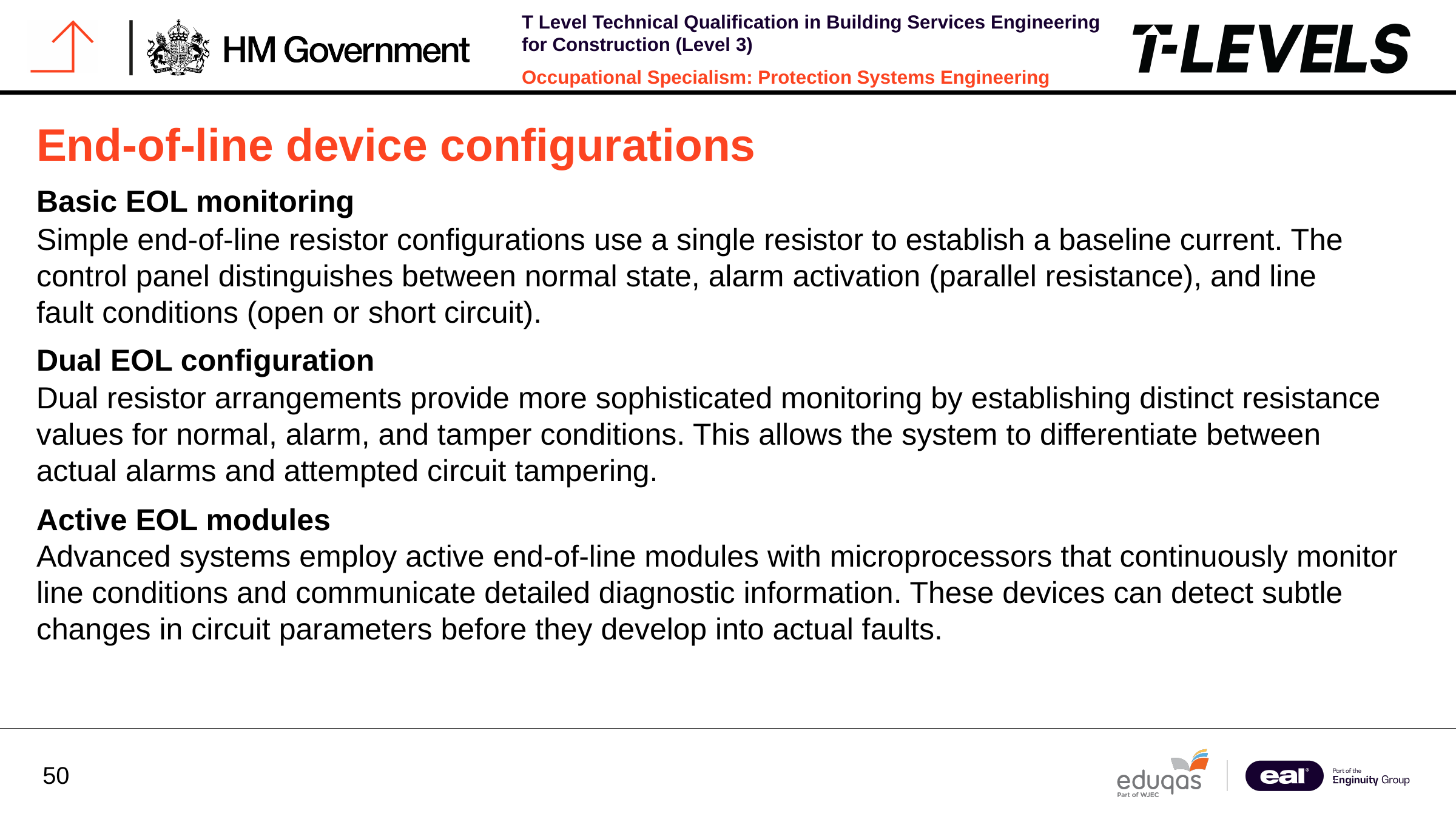

End-of-line device configurations
Basic EOL monitoring
Simple end-of-line resistor configurations use a single resistor to establish a baseline current. The control panel distinguishes between normal state, alarm activation (parallel resistance), and line fault conditions (open or short circuit).
Dual EOL configuration
Dual resistor arrangements provide more sophisticated monitoring by establishing distinct resistance values for normal, alarm, and tamper conditions. This allows the system to differentiate between actual alarms and attempted circuit tampering.
Active EOL modules
Advanced systems employ active end-of-line modules with microprocessors that continuously monitor line conditions and communicate detailed diagnostic information. These devices can detect subtle changes in circuit parameters before they develop into actual faults.